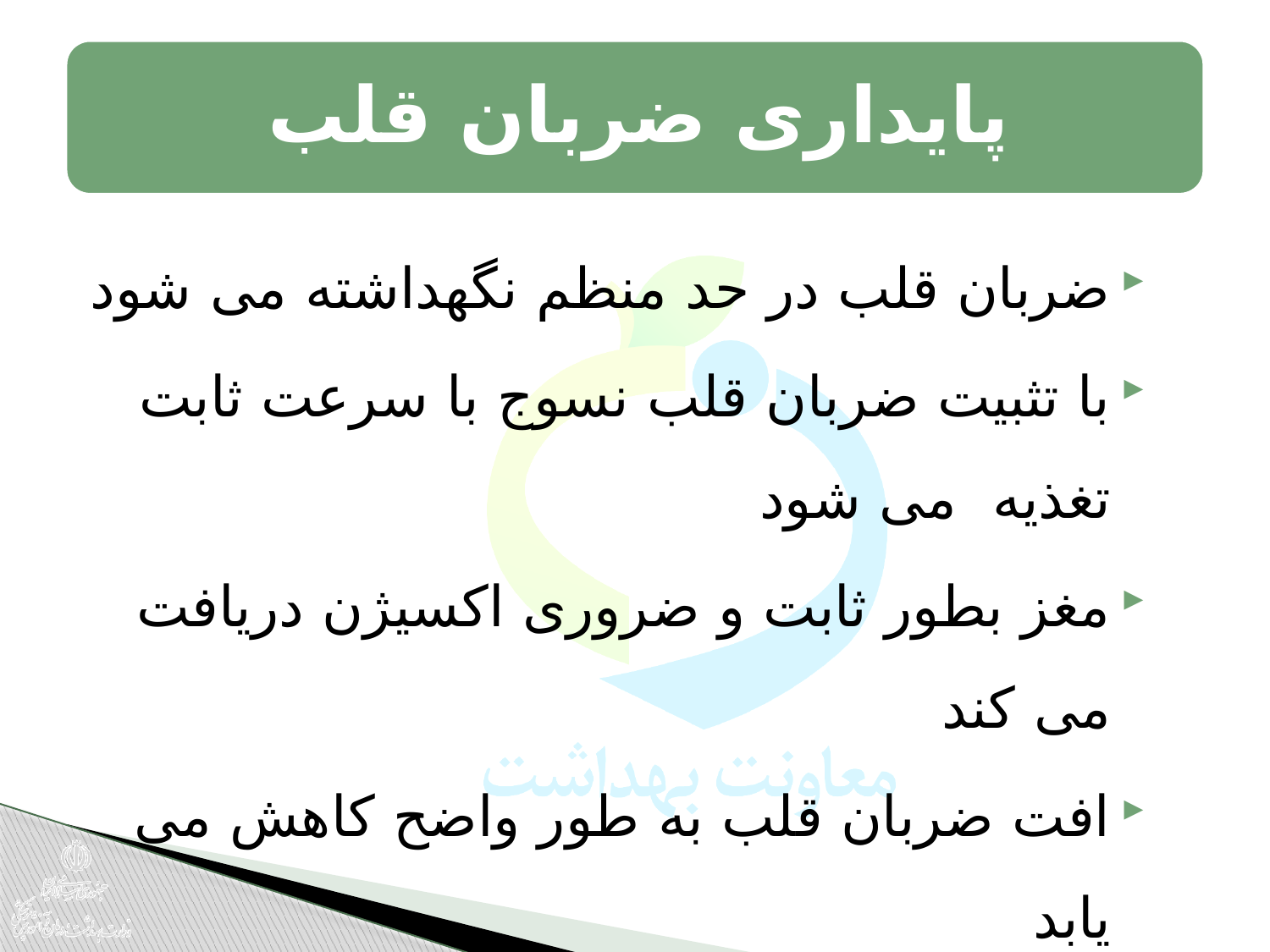

پایداری ضربان قلب
ضربان قلب در حد منظم نگهداشته می شود
با تثبیت ضربان قلب نسوج با سرعت ثابت تغذیه  می شود
مغز بطور ثابت و ضروری اکسیژن دریافت می کند
افت ضربان قلب به طور واضح کاهش می یابد
افزایش ضربان قلب نیز به ندرت دیده می شود.